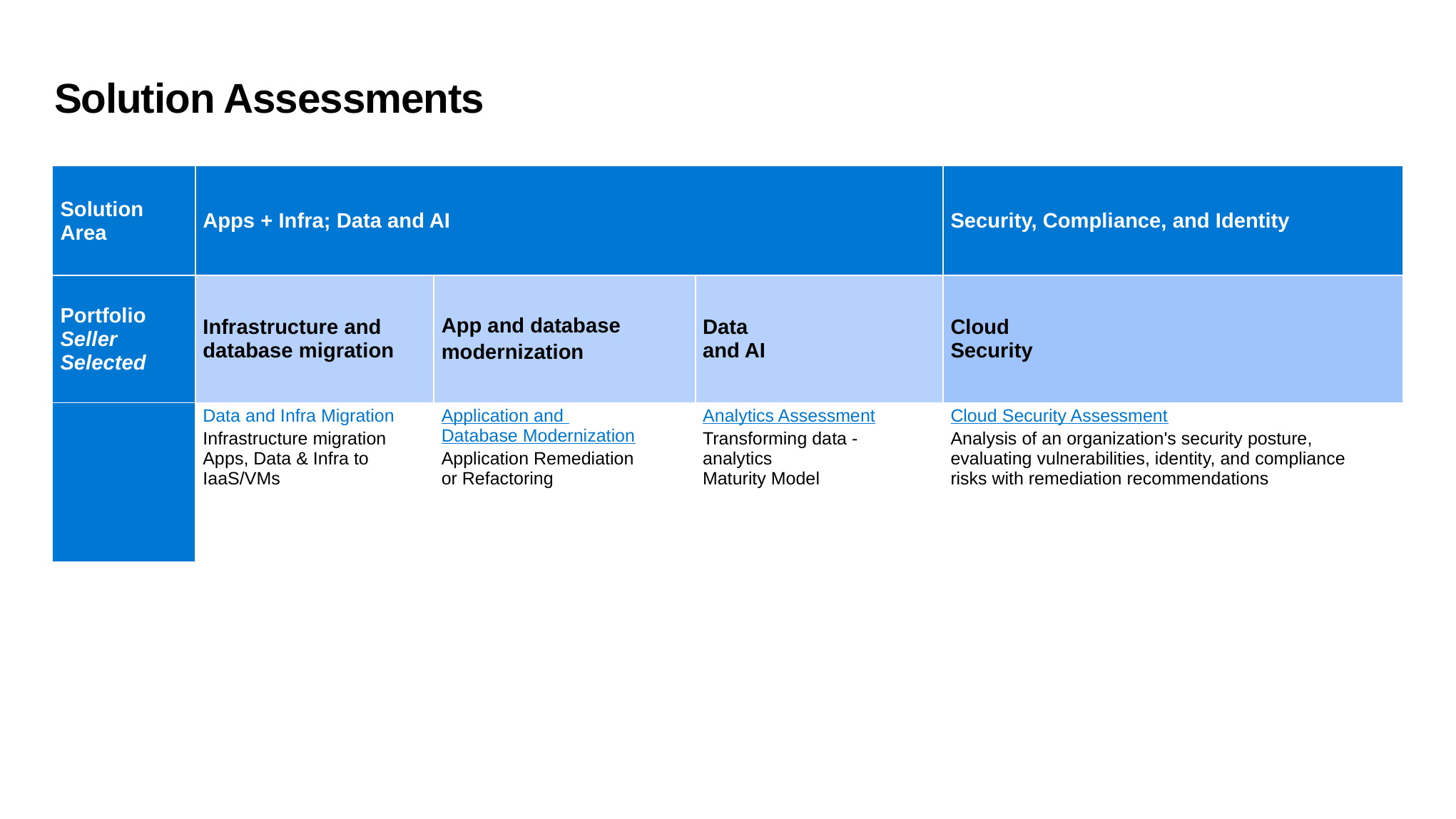

# Solution Assessments
| Solution Area | Apps + Infra; Data and AI |  |  | Security, Compliance, and Identity |
| --- | --- | --- | --- | --- |
| Portfolio Seller Selected | Infrastructure and database migration | App and database  modernization | Data and AI | Cloud Security |
|  | Data and Infra Migration  Infrastructure migration Apps, Data & Infra to IaaS/VMs | Application and Database Modernization  Application Remediation or Refactoring | Analytics Assessment  Transforming data - analytics  Maturity Model | Cloud Security Assessment  Analysis of an organization's security posture, evaluating vulnerabilities, identity, and compliance risks with remediation recommendations |